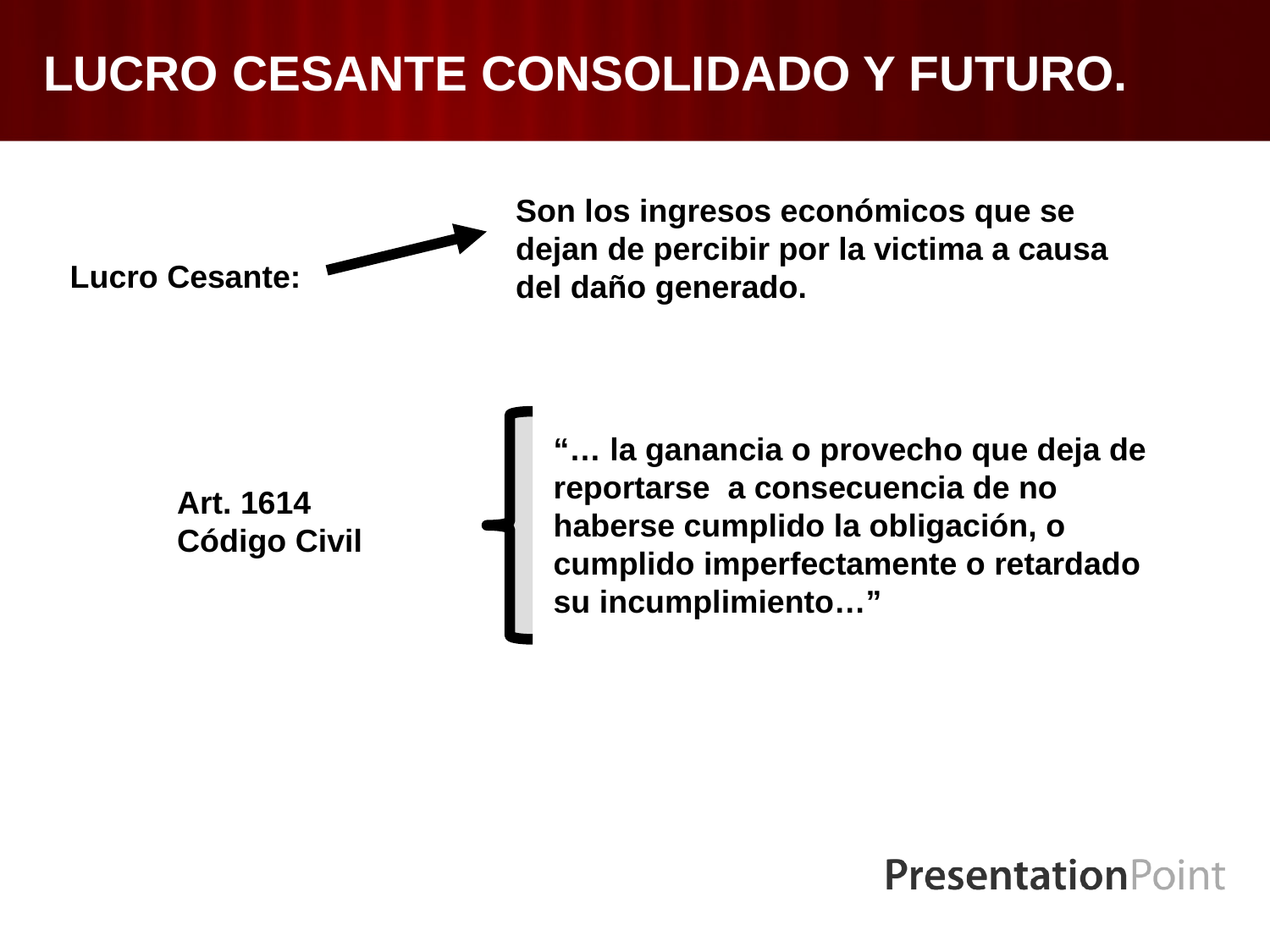

# LUCRO CESANTE CONSOLIDADO Y FUTURO.
Son los ingresos económicos que se dejan de percibir por la victima a causa del daño generado.
Lucro Cesante:

“… la ganancia o provecho que deja de reportarse  a consecuencia de no haberse cumplido la obligación, o cumplido imperfectamente o retardado su incumplimiento…”
Art. 1614 Código Civil